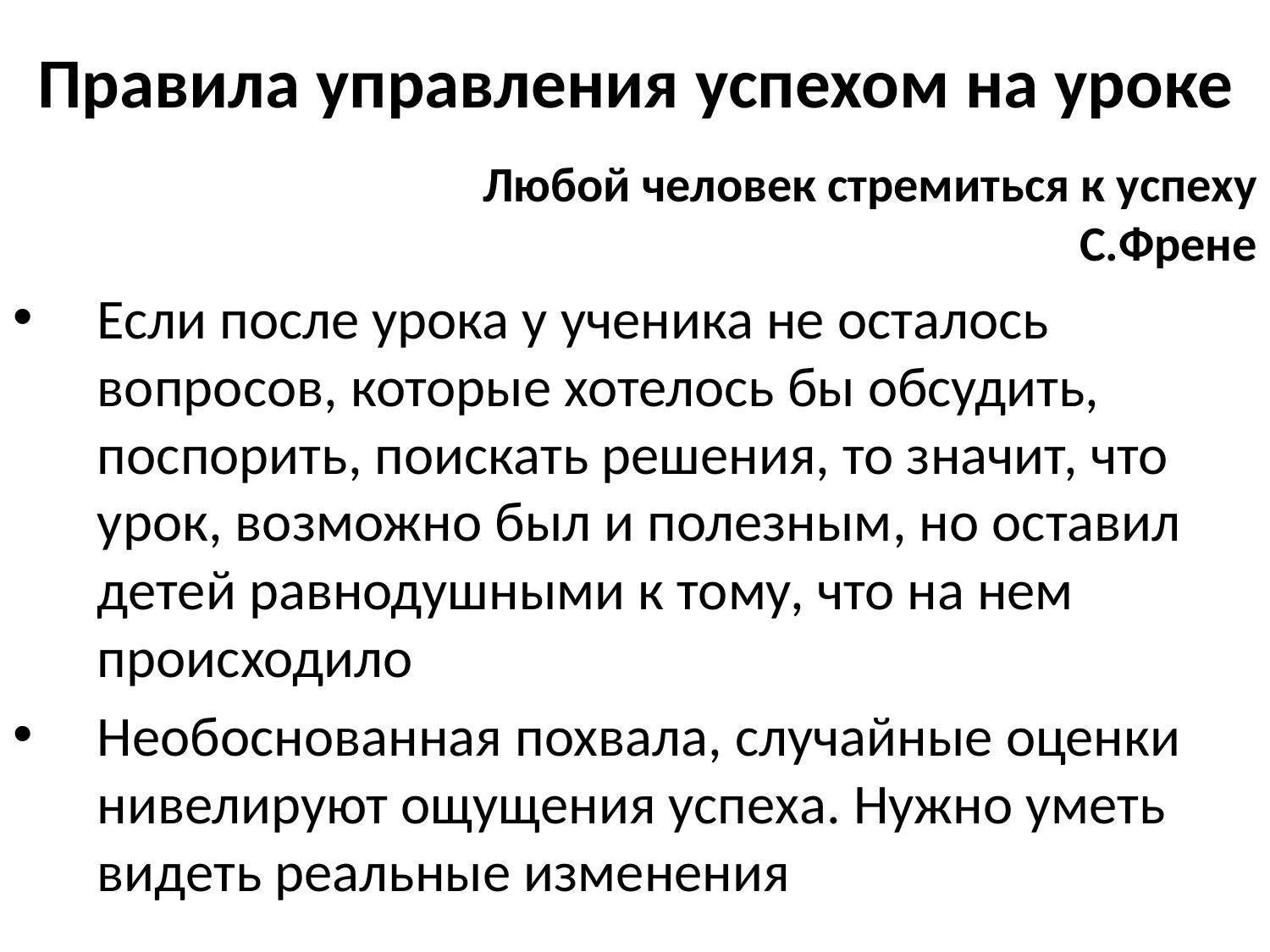

# Правила управления успехом на уроке
Любой человек стремиться к успеху
 С.Френе
Если после урока у ученика не осталось вопросов, которые хотелось бы обсудить, поспорить, поискать решения, то значит, что урок, возможно был и полезным, но оставил детей равнодушными к тому, что на нем происходило
Необоснованная похвала, случайные оценки нивелируют ощущения успеха. Нужно уметь видеть реальные изменения